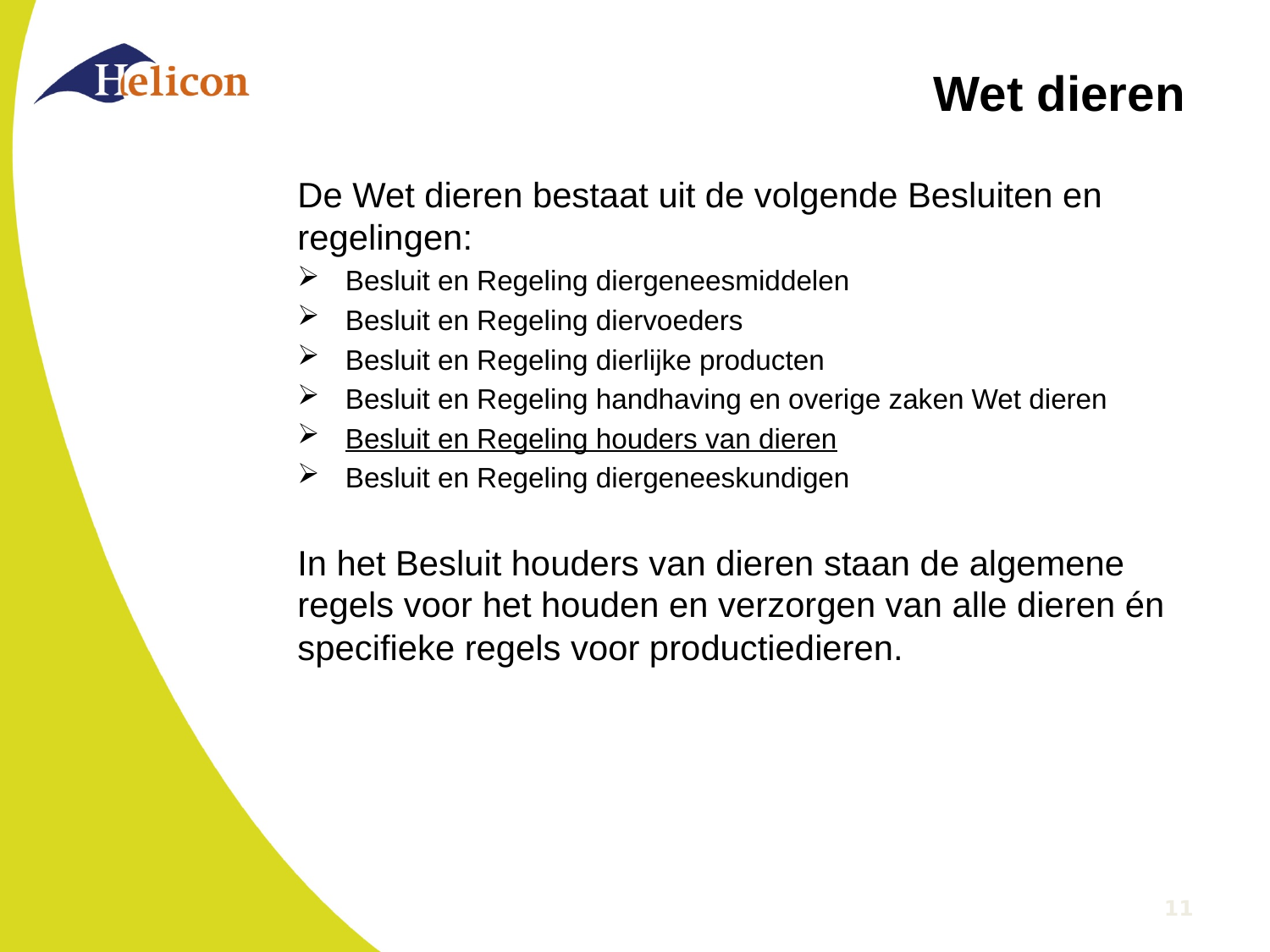

# Wet dieren
De Wet dieren bestaat uit de volgende Besluiten en regelingen:
Besluit en Regeling diergeneesmiddelen
Besluit en Regeling diervoeders
Besluit en Regeling dierlijke producten
Besluit en Regeling handhaving en overige zaken Wet dieren
Besluit en Regeling houders van dieren
Besluit en Regeling diergeneeskundigen

In het Besluit houders van dieren staan de algemene regels voor het houden en verzorgen van alle dieren én specifieke regels voor productiedieren.

11